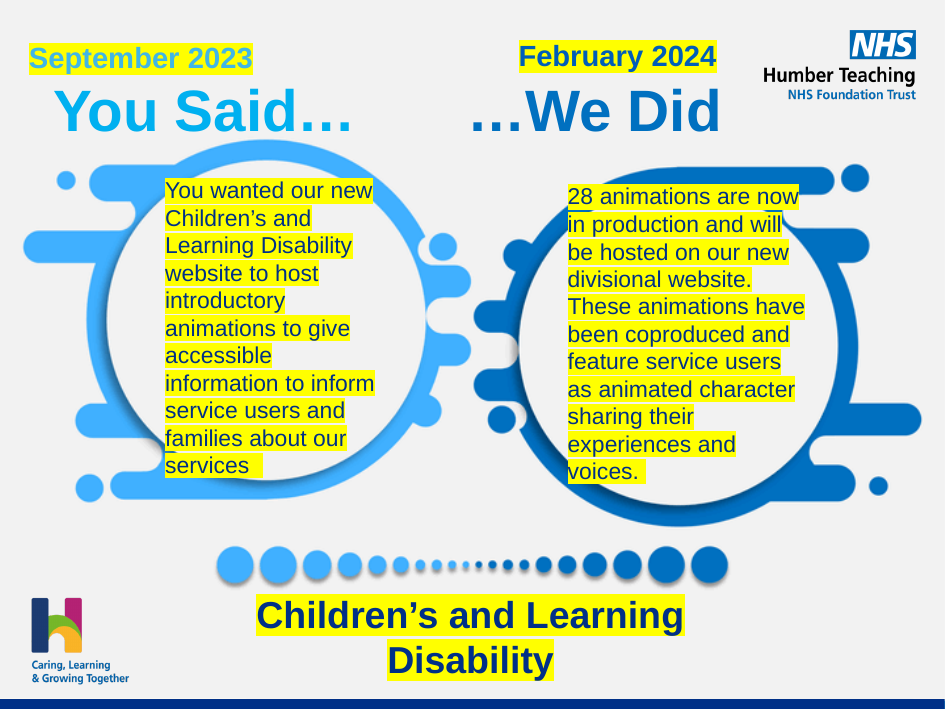

February 2024
September 2023
You wanted our new Children’s and Learning Disability website to host introductory animations to give accessible information to inform service users and families about our services
28 animations are now in production and will be hosted on our new divisional website. These animations have been coproduced and feature service users as animated character sharing their experiences and voices.
Children’s and Learning Disability